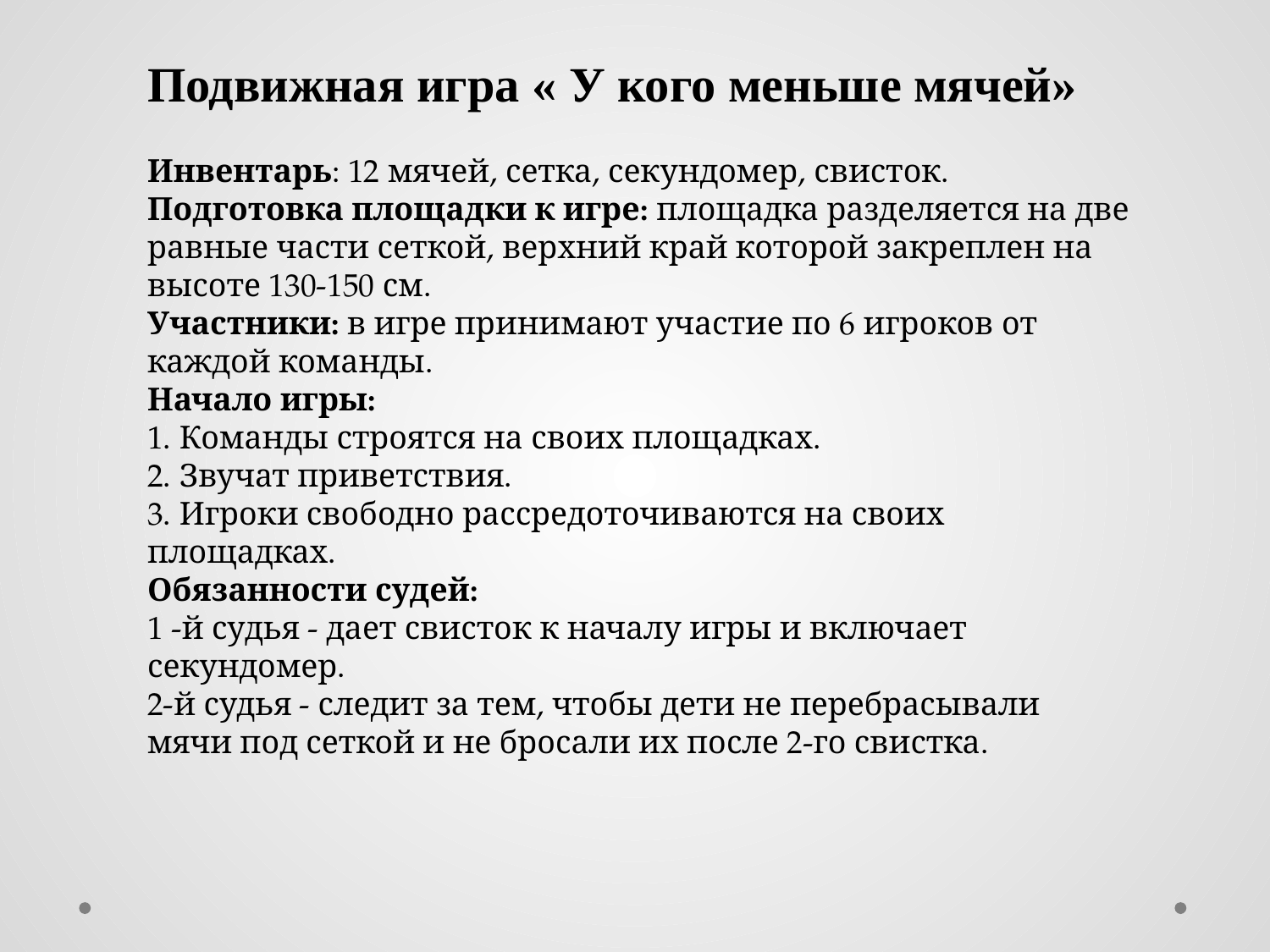

Подвижная игра « У кого меньше мячей»

Инвентарь: 12 мячей, сетка, секундомер, свисток.
Подготовка площадки к игре: площадка разделяется на две равные части сеткой, верхний край которой закреплен на высоте 130-150 см.
Участники: в игре принимают участие по 6 игроков от каждой команды.
Начало игры:
1. Команды строятся на своих площадках.
2. Звучат приветствия.
3. Игроки свободно рассредоточиваются на своих площадках.
Обязанности судей:
1 -й судья - дает свисток к началу игры и включает секундомер.
2-й судья - следит за тем, чтобы дети не перебрасывали мячи под сеткой и не бросали их после 2-го свистка.